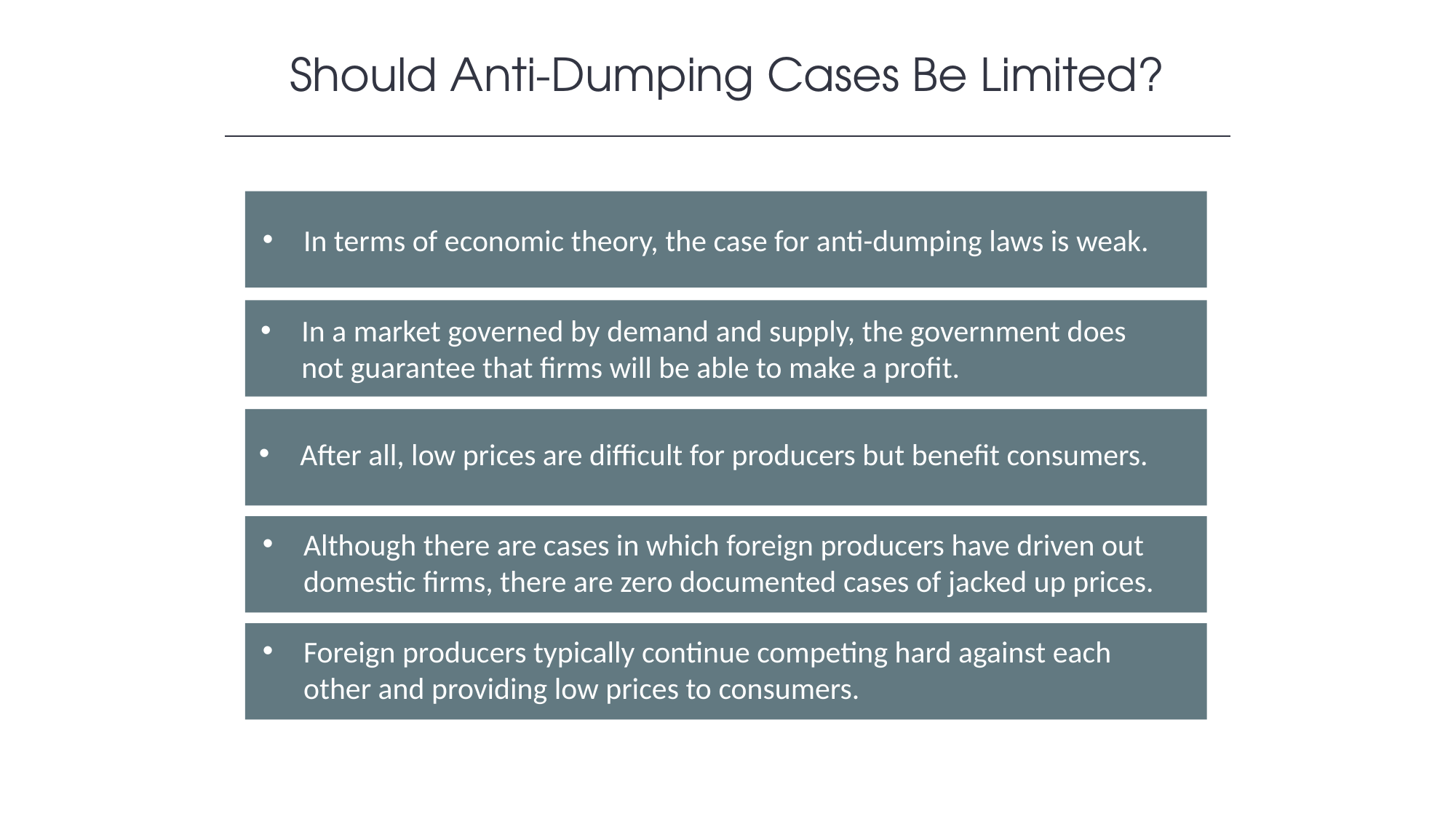

Should Anti-Dumping Cases Be Limited?

In terms of economic theory, the case for anti-dumping laws is weak.

In a market governed by demand and supply, the government does not guarantee that firms will be able to make a profit.

After all, low prices are difficult for producers but benefit consumers.

Although there are cases in which foreign producers have driven out domestic firms, there are zero documented cases of jacked up prices.

Foreign producers typically continue competing hard against each other and providing low prices to consumers.